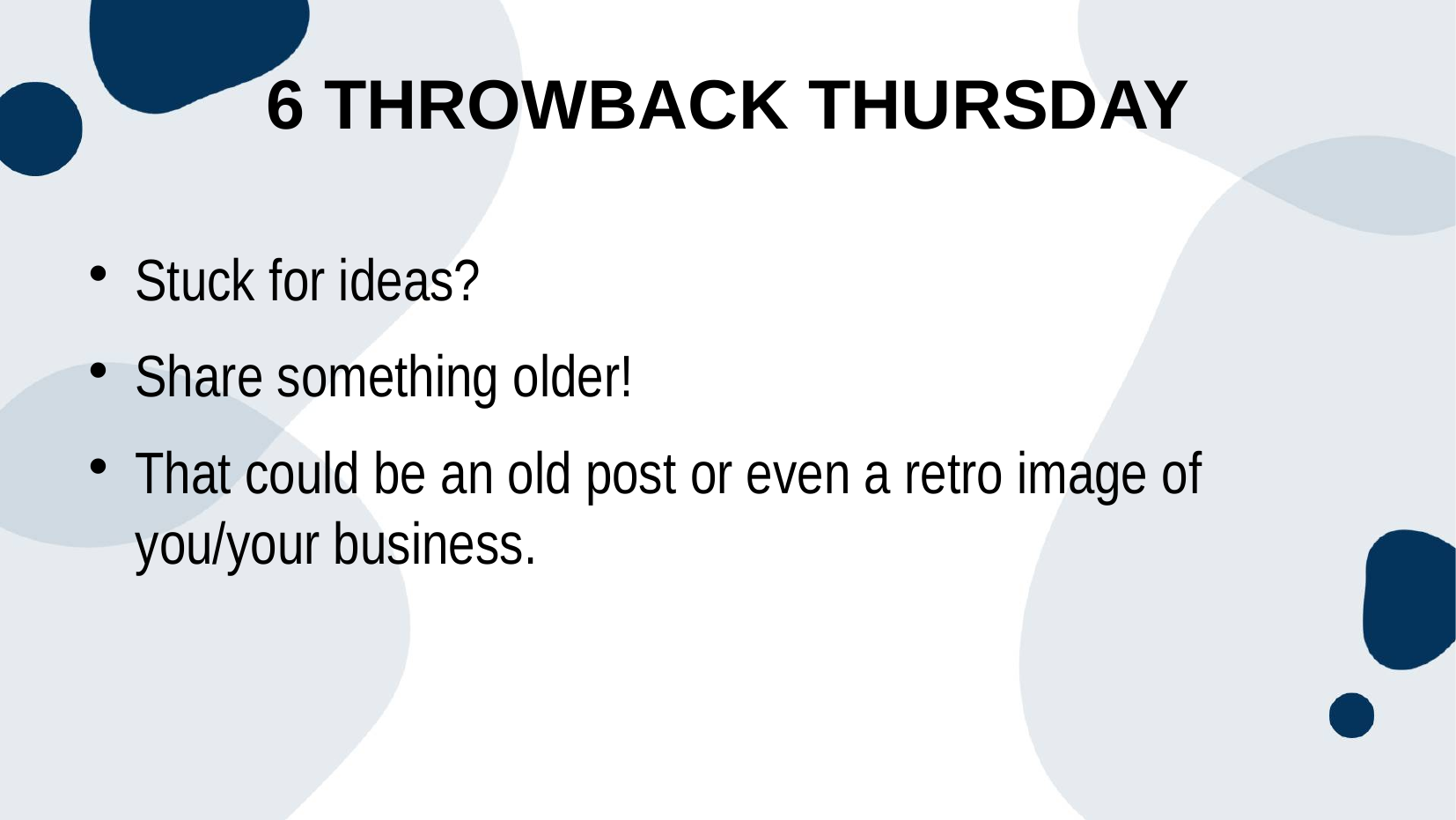

6 Throwback Thursday
Stuck for ideas?
Share something older!
That could be an old post or even a retro image of you/your business.